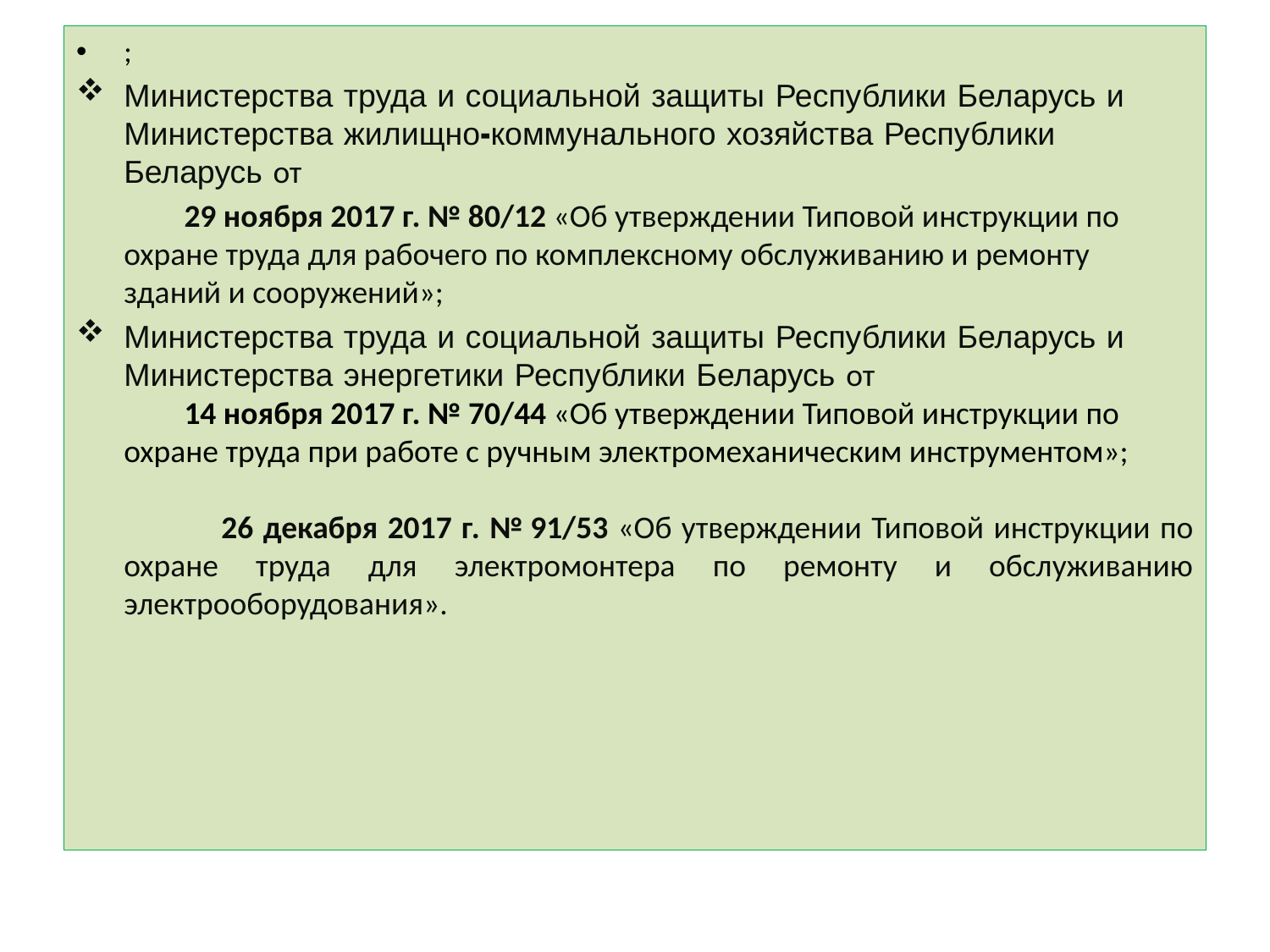

;
Министерства труда и социальной защиты Республики Беларусь и Министерства жилищно-коммунального хозяйства Республики Беларусь от
               29 ноября 2017 г. № 80/12 «Об утверждении Типовой инструкции по охране труда для рабочего по комплексному обслуживанию и ремонту зданий и сооружений»;
Министерства труда и социальной защиты Республики Беларусь и Министерства энергетики Республики Беларусь от
               14 ноября 2017 г. № 70/44 «Об утверждении Типовой инструкции по охране труда при работе с ручным электромеханическим инструментом»;

               26 декабря 2017 г. № 91/53 «Об утверждении Типовой инструкции по охране труда для электромонтера по ремонту и обслуживанию электрооборудования».